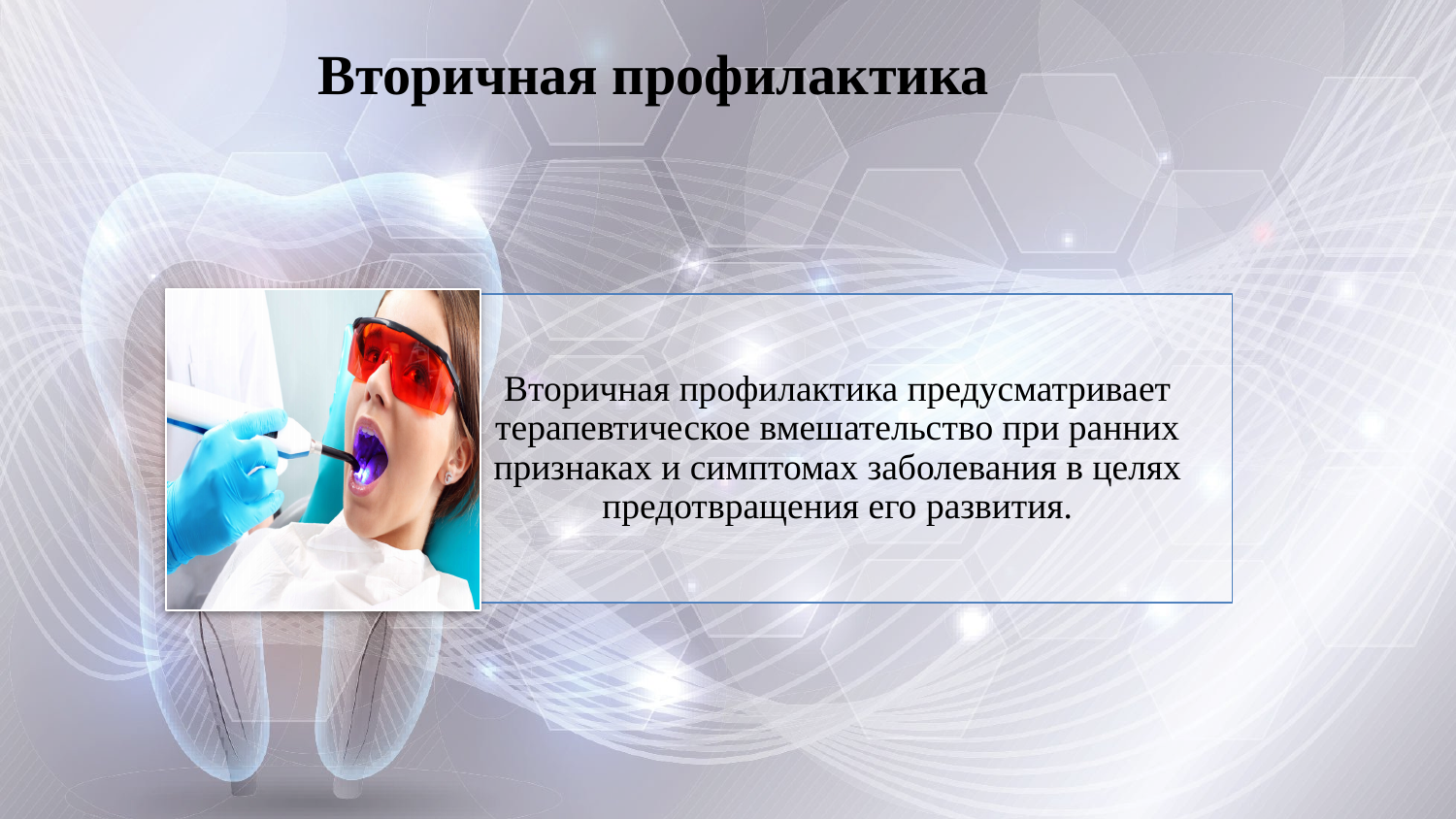

Вторичная профилактика
Вторичная профилактика предусматривает терапевтическое вмешательство при ранних признаках и симптомах заболевания в целях предотвращения его развития.